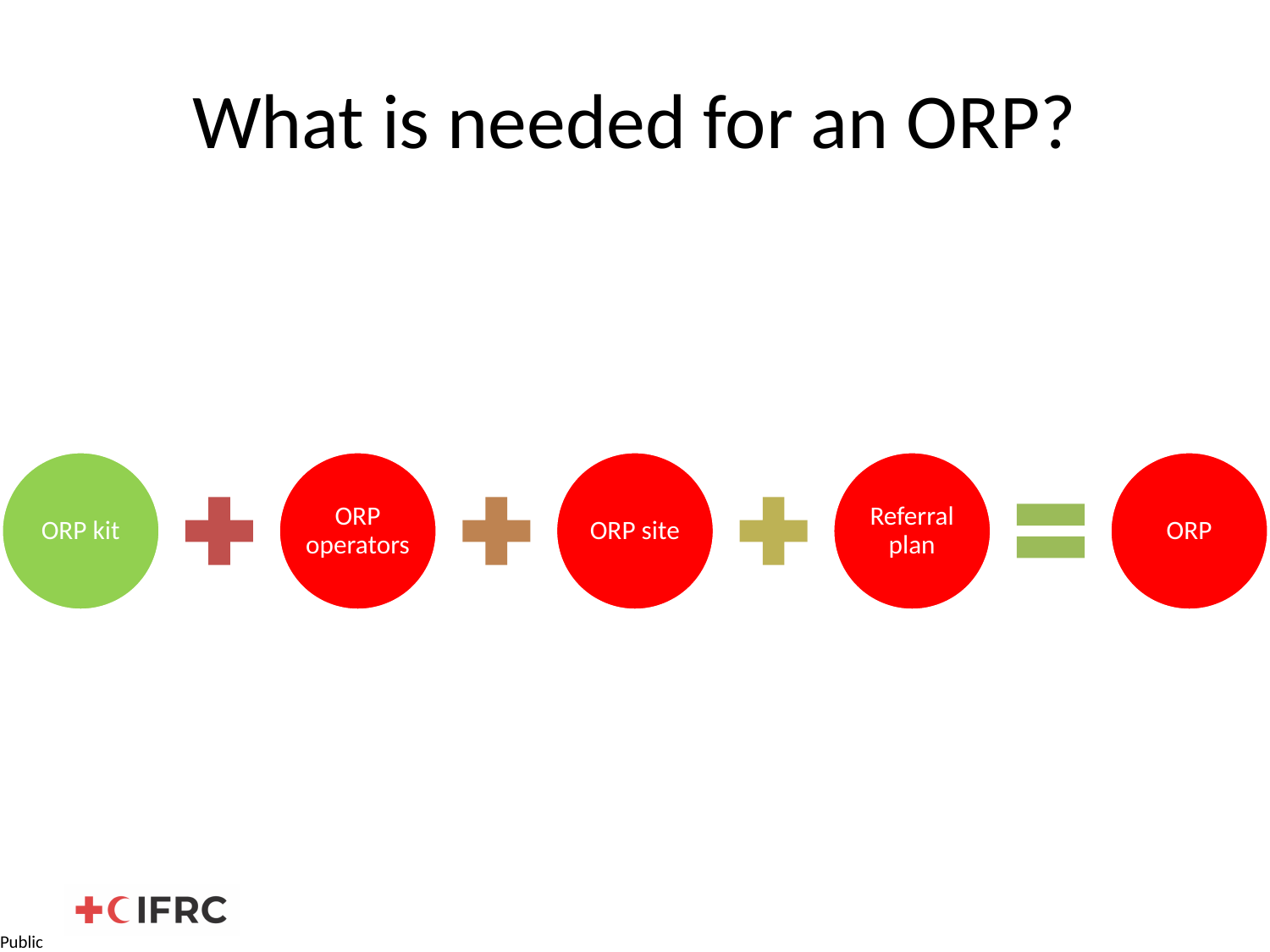

# What is needed for an ORP?
ORP kit

ORP operators

ORP site

Referral plan

ORP